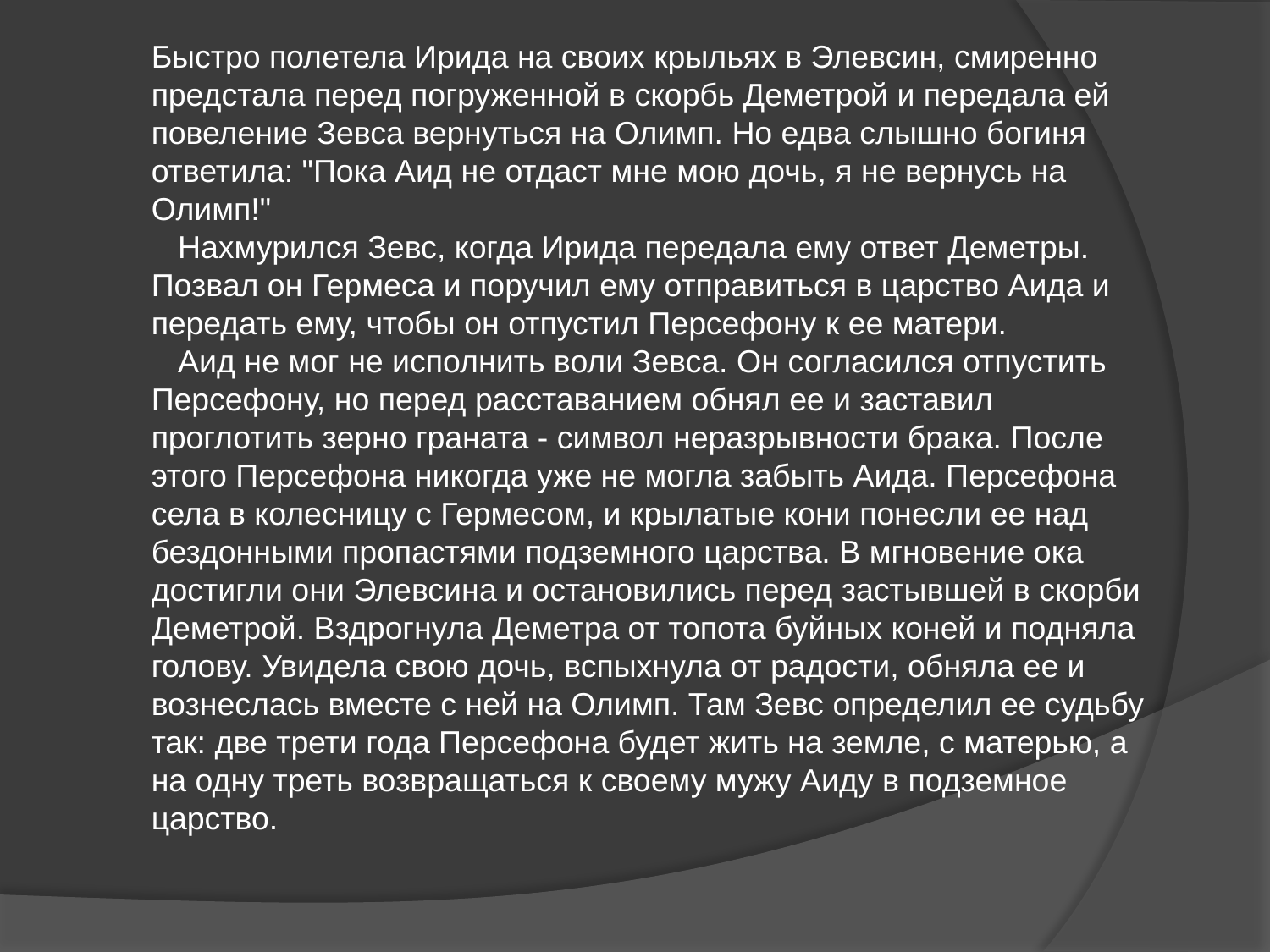

Быстро полетела Ирида на своих крыльях в Элевсин, смиренно предстала перед погруженной в скорбь Деметрой и передала ей повеление Зевса вернуться на Олимп. Но едва слышно богиня ответила: "Пока Аид не отдаст мне мою дочь, я не вернусь на Олимп!"
   Нахмурился Зевс, когда Ирида передала ему ответ Деметры. Позвал он Гермеса и поручил ему отправиться в царство Аида и передать ему, чтобы он отпустил Персефону к ее матери.
   Аид не мог не исполнить воли Зевса. Он согласился отпустить Персефону, но перед расставанием обнял ее и заставил проглотить зерно граната - символ неразрывности брака. После этого Персефона никогда уже не могла забыть Аида. Персефона села в колесницу с Гермесом, и крылатые кони понесли ее над бездонными пропастями подземного царства. В мгновение ока достигли они Элевсина и остановились перед застывшей в скорби Деметрой. Вздрогнула Деметра от топота буйных коней и подняла голову. Увидела свою дочь, вспыхнула от радости, обняла ее и вознеслась вместе с ней на Олимп. Там Зевс определил ее судьбу так: две трети года Персефона будет жить на земле, с матерью, а на одну треть возвращаться к своему мужу Аиду в подземное царство.